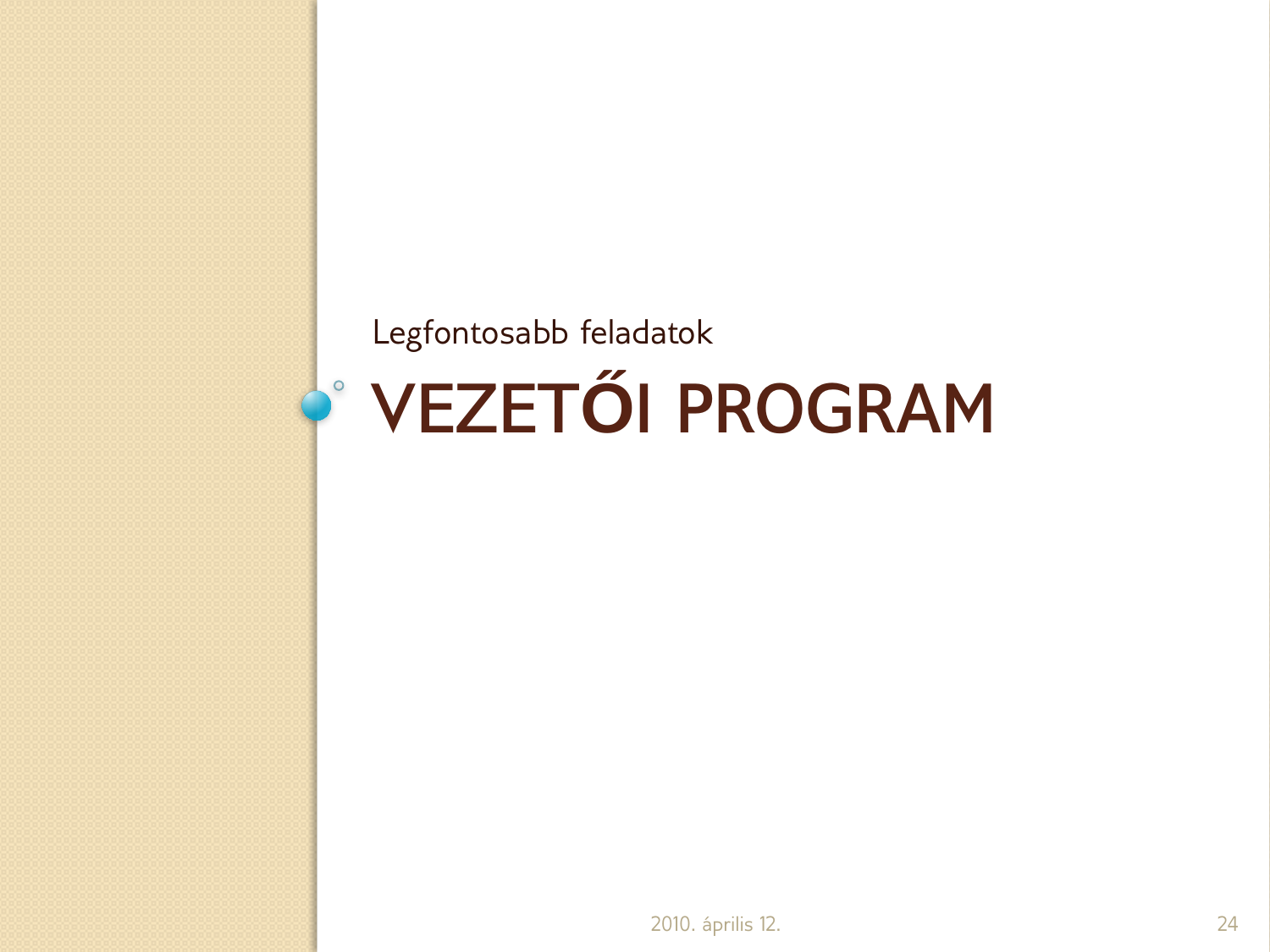

Legfontosabb feladatok
# Vezetői program
2010. április 12.
24